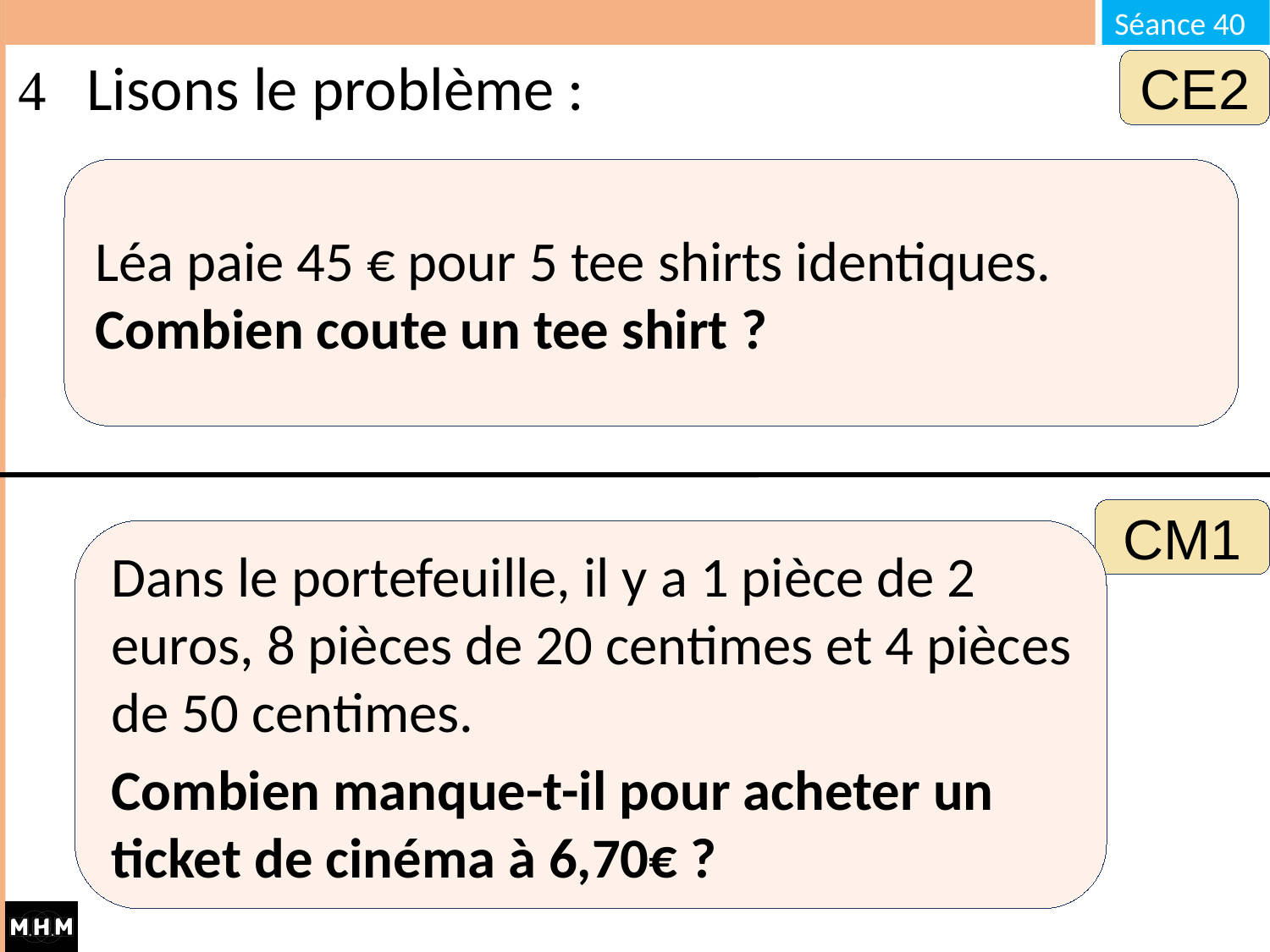

# Lisons le problème :
CE2
Léa paie 45 € pour 5 tee shirts identiques. Combien coute un tee shirt ?

CM1
Dans le portefeuille, il y a 1 pièce de 2 euros, 8 pièces de 20 centimes et 4 pièces de 50 centimes.
Combien manque-t-il pour acheter un ticket de cinéma à 6,70€ ?